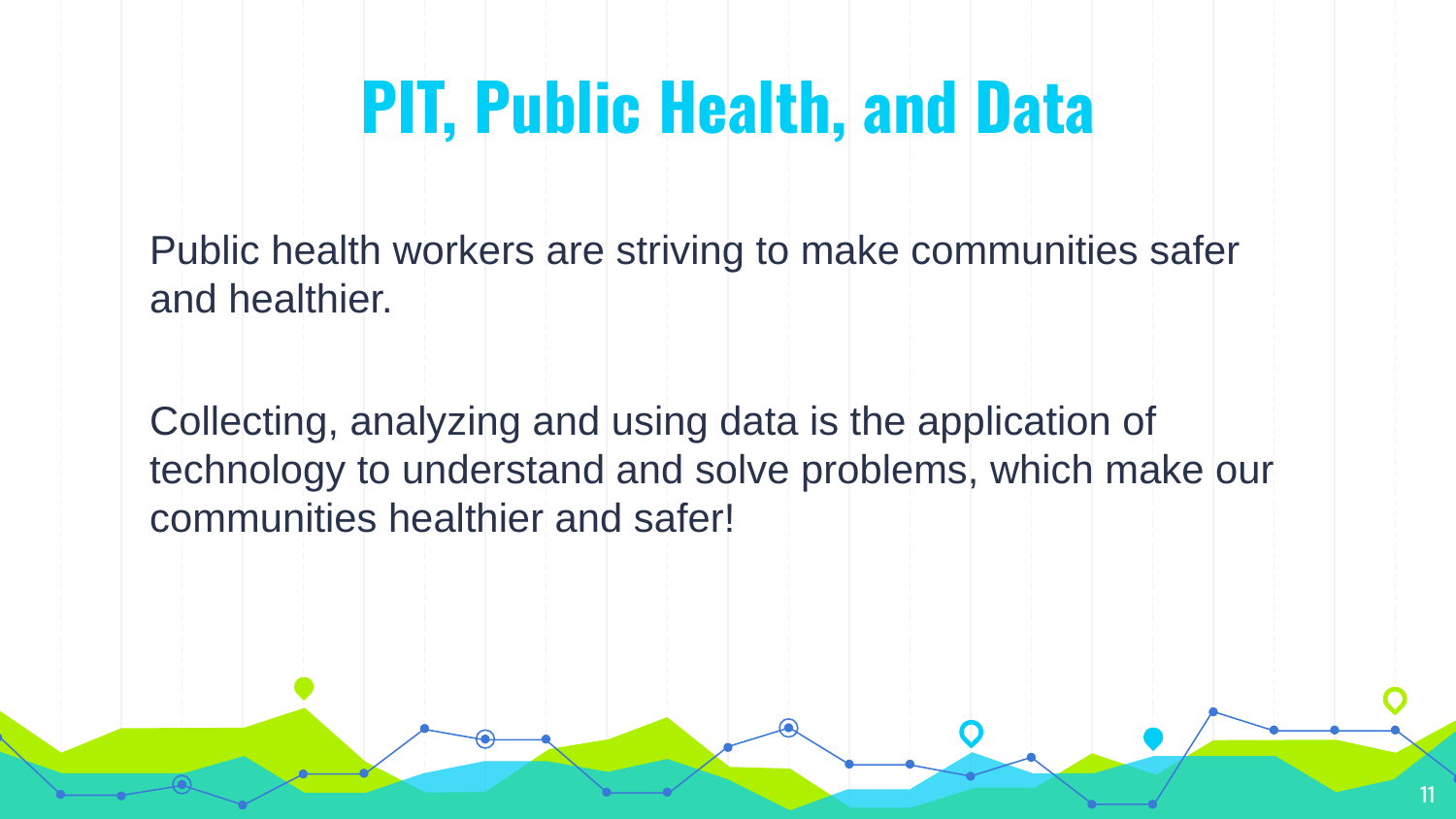

# PIT, Public Health, and Data
Public health workers are striving to make communities safer and healthier.

Collecting, analyzing and using data is the application of technology to understand and solve problems, which make our communities healthier and safer!
11